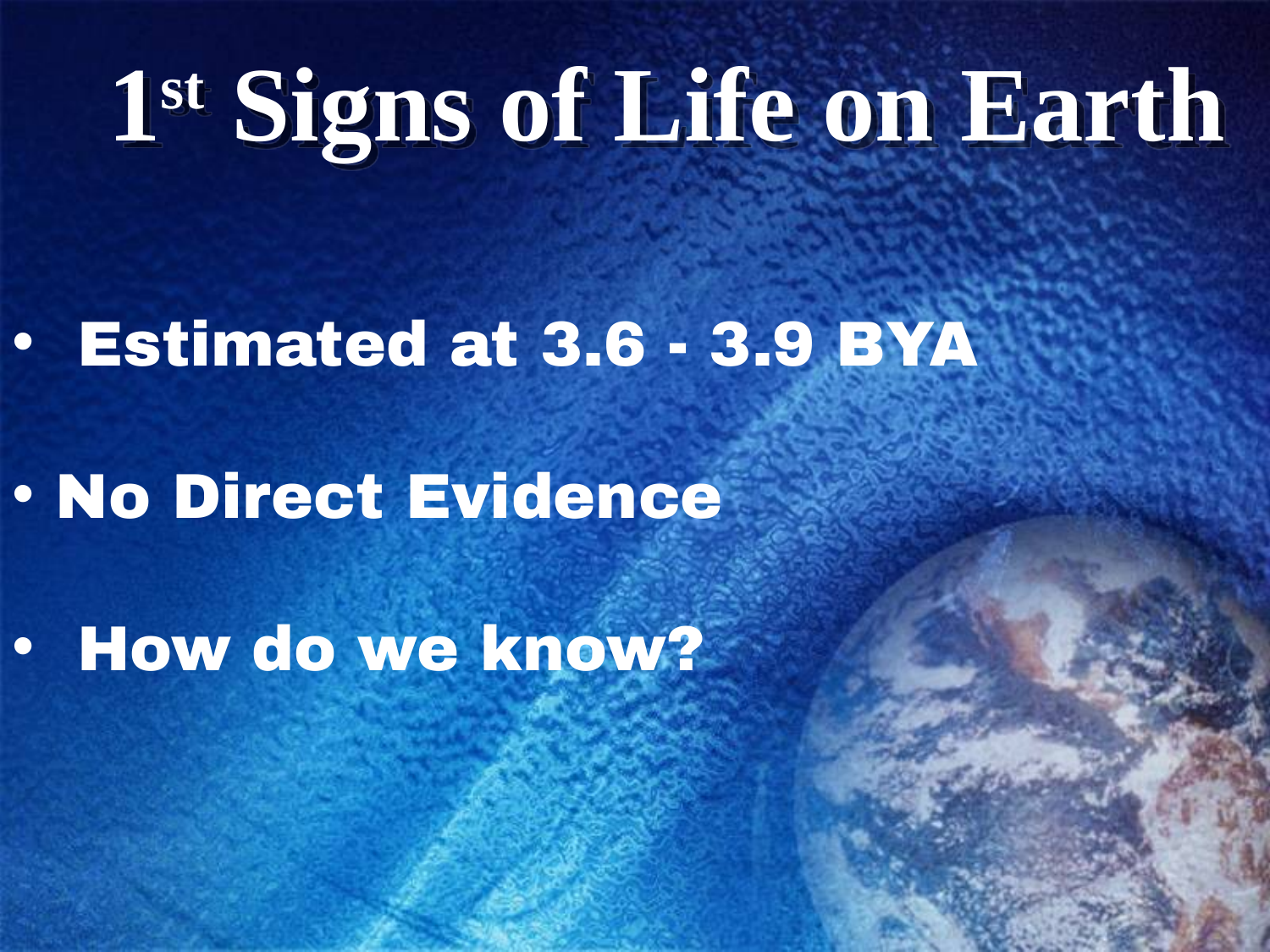

# 1st Signs of Life on Earth
  Estimated at 3.6 - 3.9 BYA

 No Direct Evidence

  How do we know?